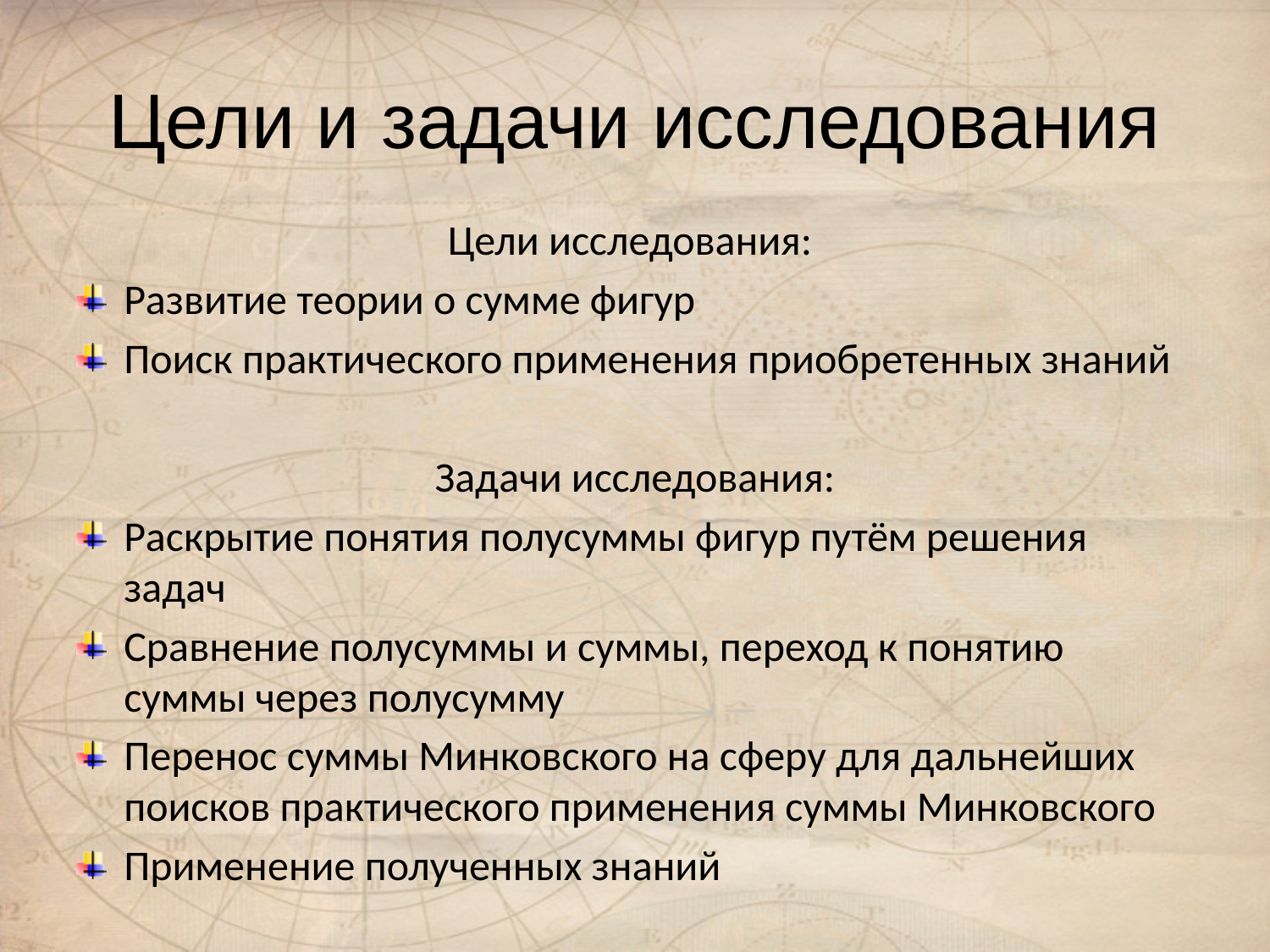

# Цели и задачи исследования
Цели исследования:
Развитие теории о сумме фигур
Поиск практического применения приобретенных знаний

Задачи исследования:
Раскрытие понятия полусуммы фигур путём решения задач
Сравнение полусуммы и суммы, переход к понятию суммы через полусумму
Перенос суммы Минковского на сферу для дальнейших поисков практического применения суммы Минковского
Применение полученных знаний